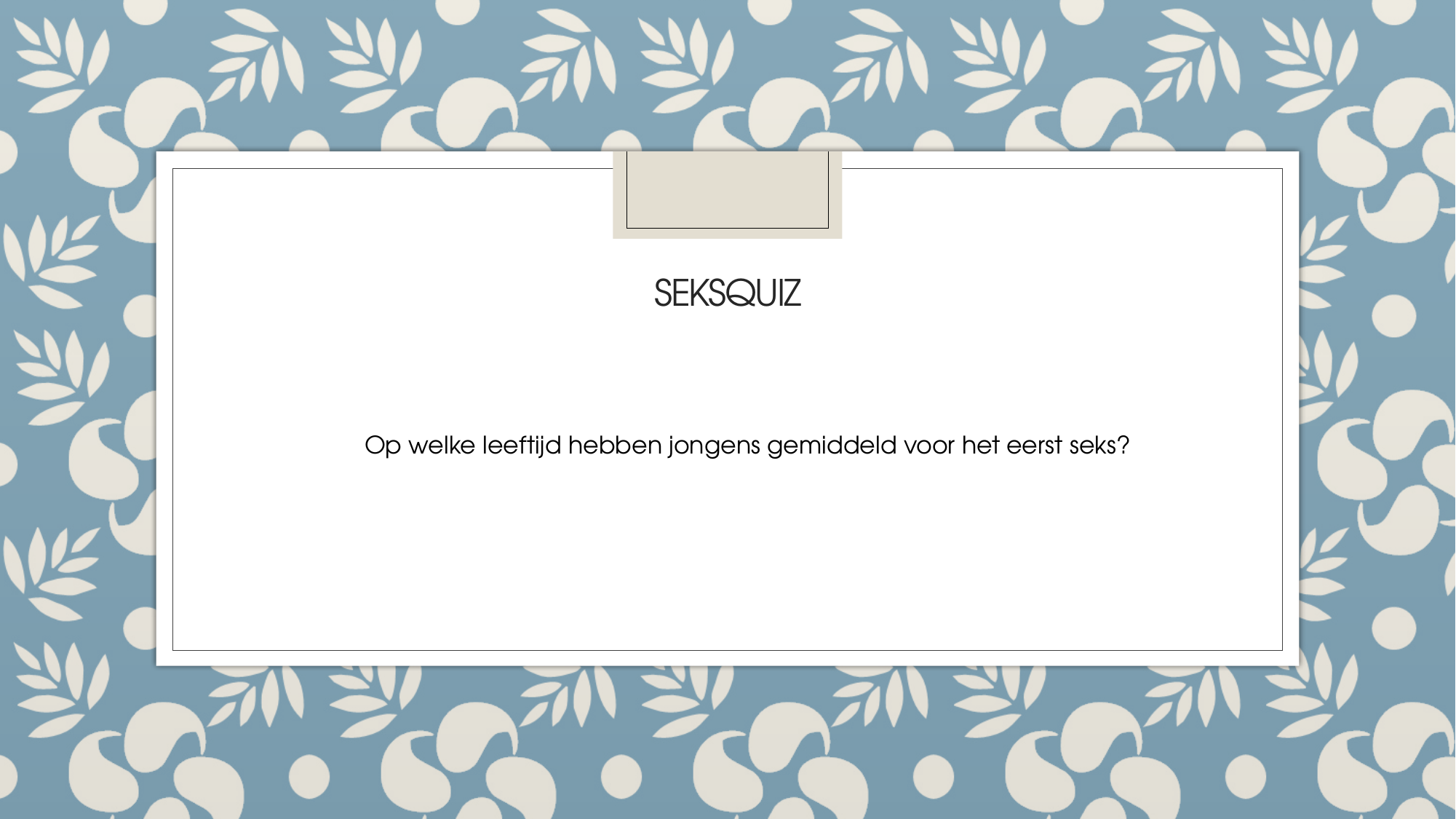

# Seksquiz
Op welke leeftijd hebben jongens gemiddeld voor het eerst seks?